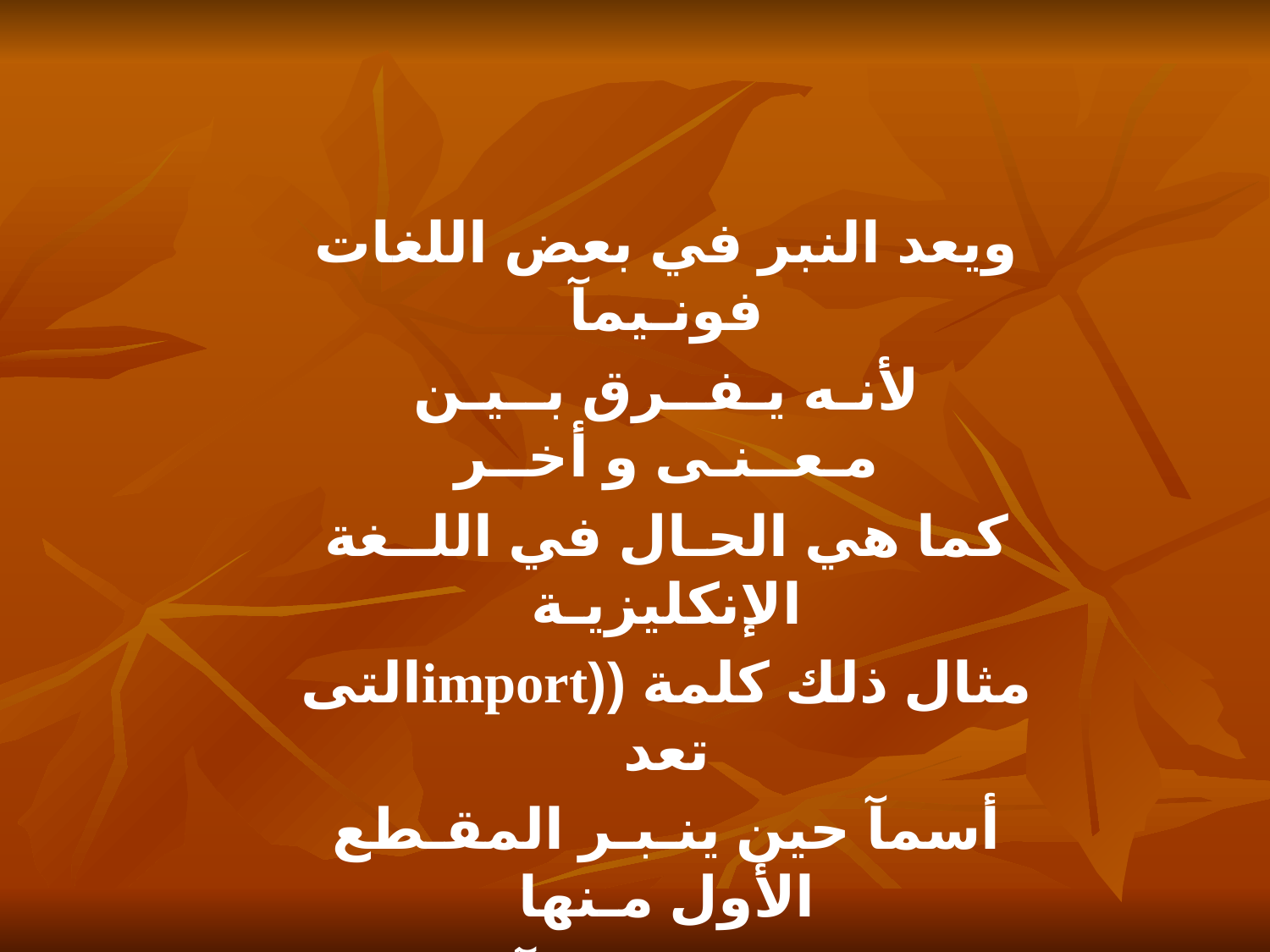

ويعد النبر في بعض اللغات فونـيمآ
لأنـه يـفــرق بــيـن مـعــنـى و أخــر
كما هي الحـال في اللــغة الإنكليزيـة
مثال ذلك كلمة ((importالتى تعد
أسمآ حين ينـبـر المقـطع الأول مـنها
لـكـن تغدو فعلآ في الــمقطع الــثاني
كذلك هوا الشأن مع الكلمات الأخرى